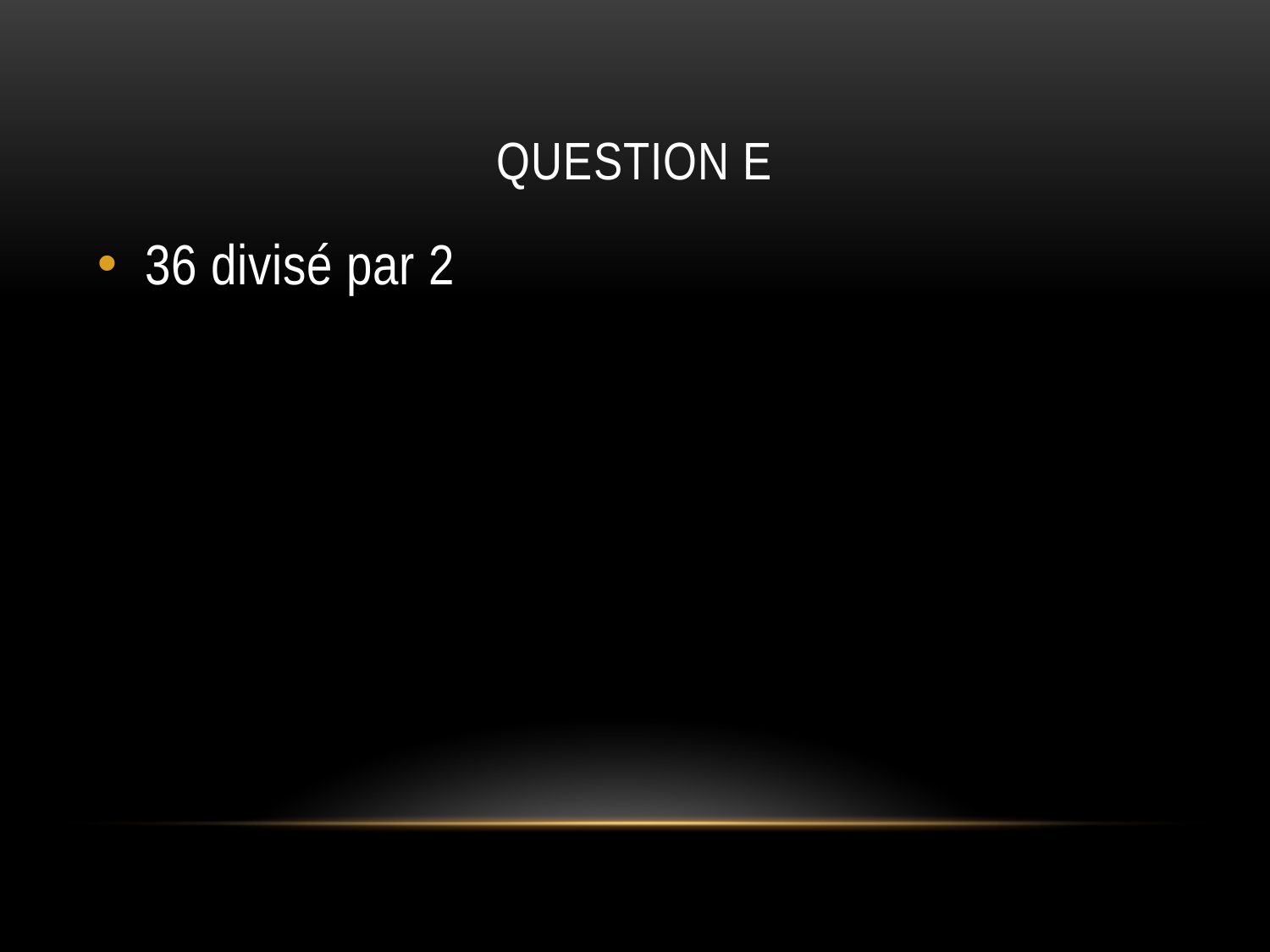

# QUESTION E
36 divisé par 2